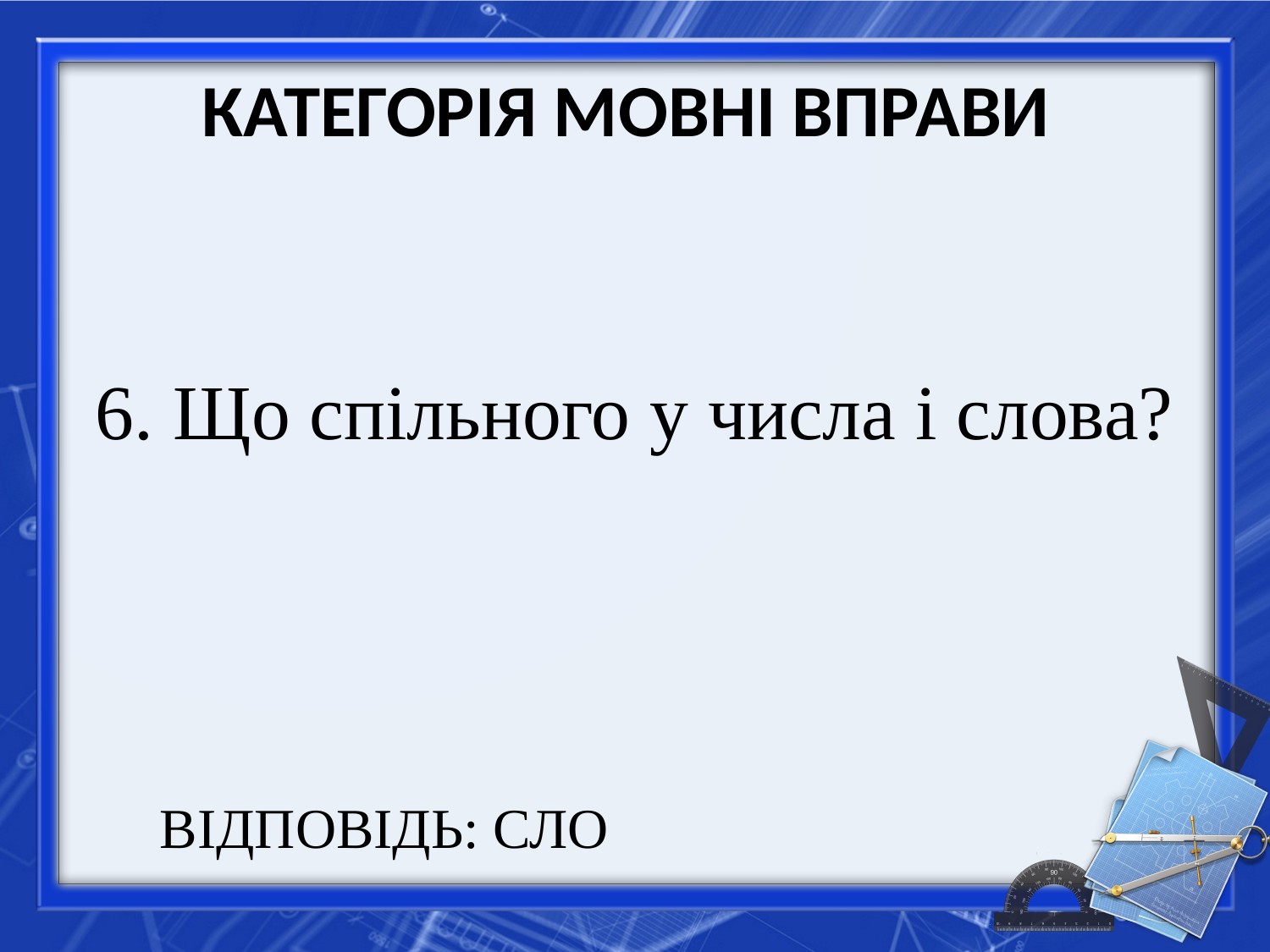

# КАТЕГОРІЯ МОВНІ ВПРАВИ
 6. Що спільного у числа і слова?
ВІДПОВІДЬ: СЛО